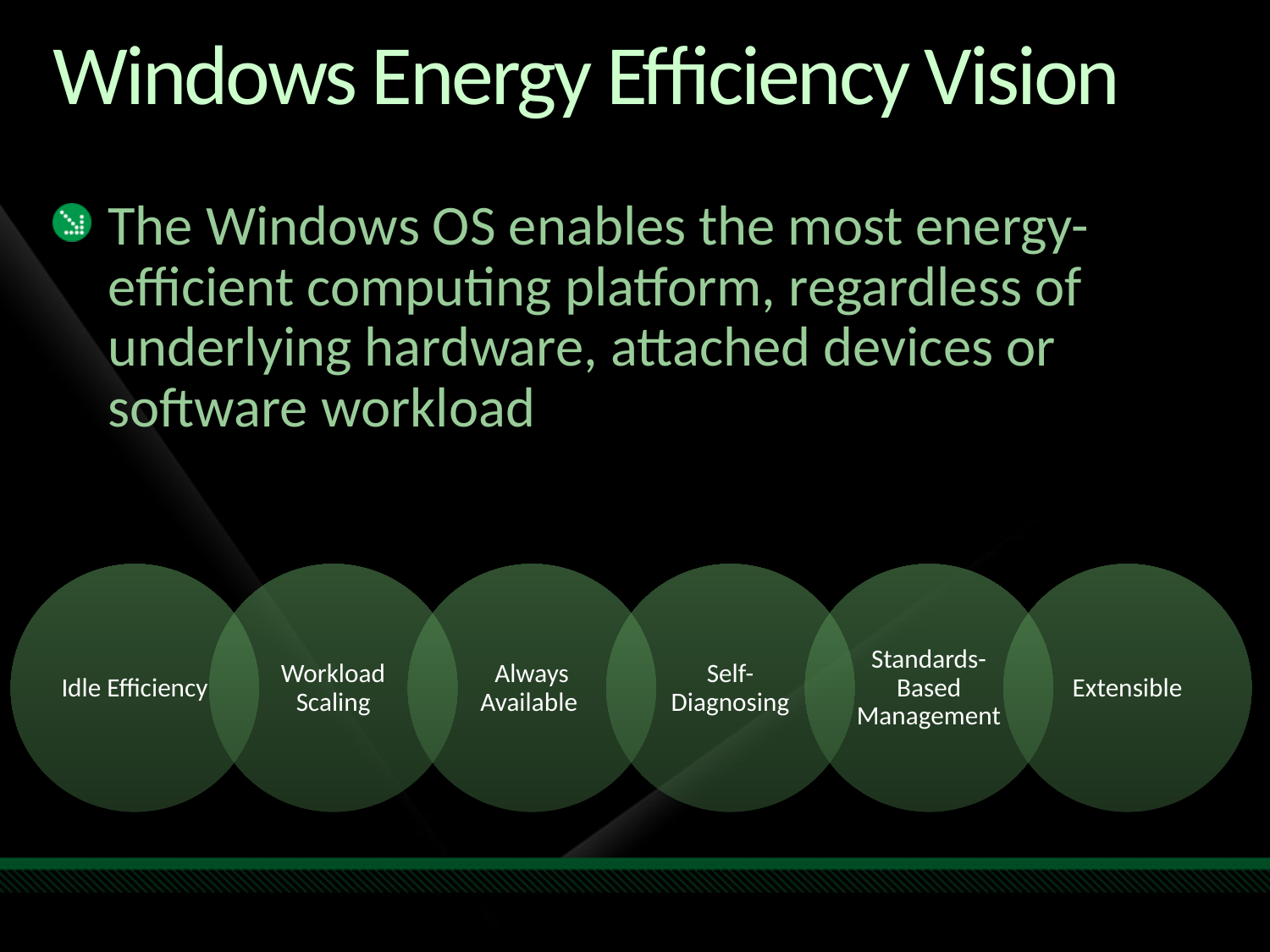

# Windows Energy Efficiency Vision
The Windows OS enables the most energy-efficient computing platform, regardless of underlying hardware, attached devices or software workload
Idle Efficiency
Workload Scaling
Always Available
Self-Diagnosing
Standards-Based Management
Extensible